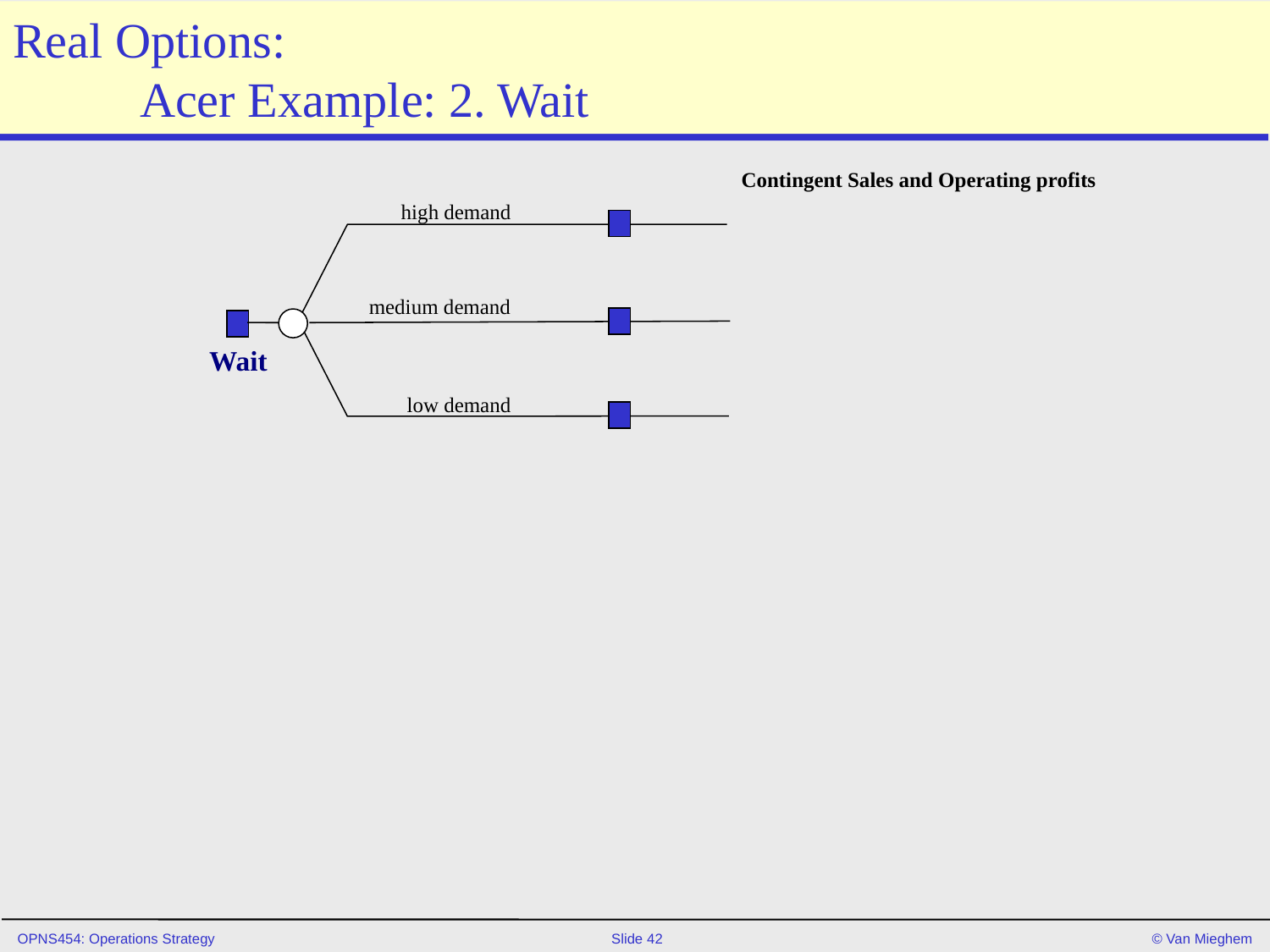

# Real Options: Acer Example: 2. Wait

Contingent Sales and Operating profits
high demand

medium demand

Wait
low demand